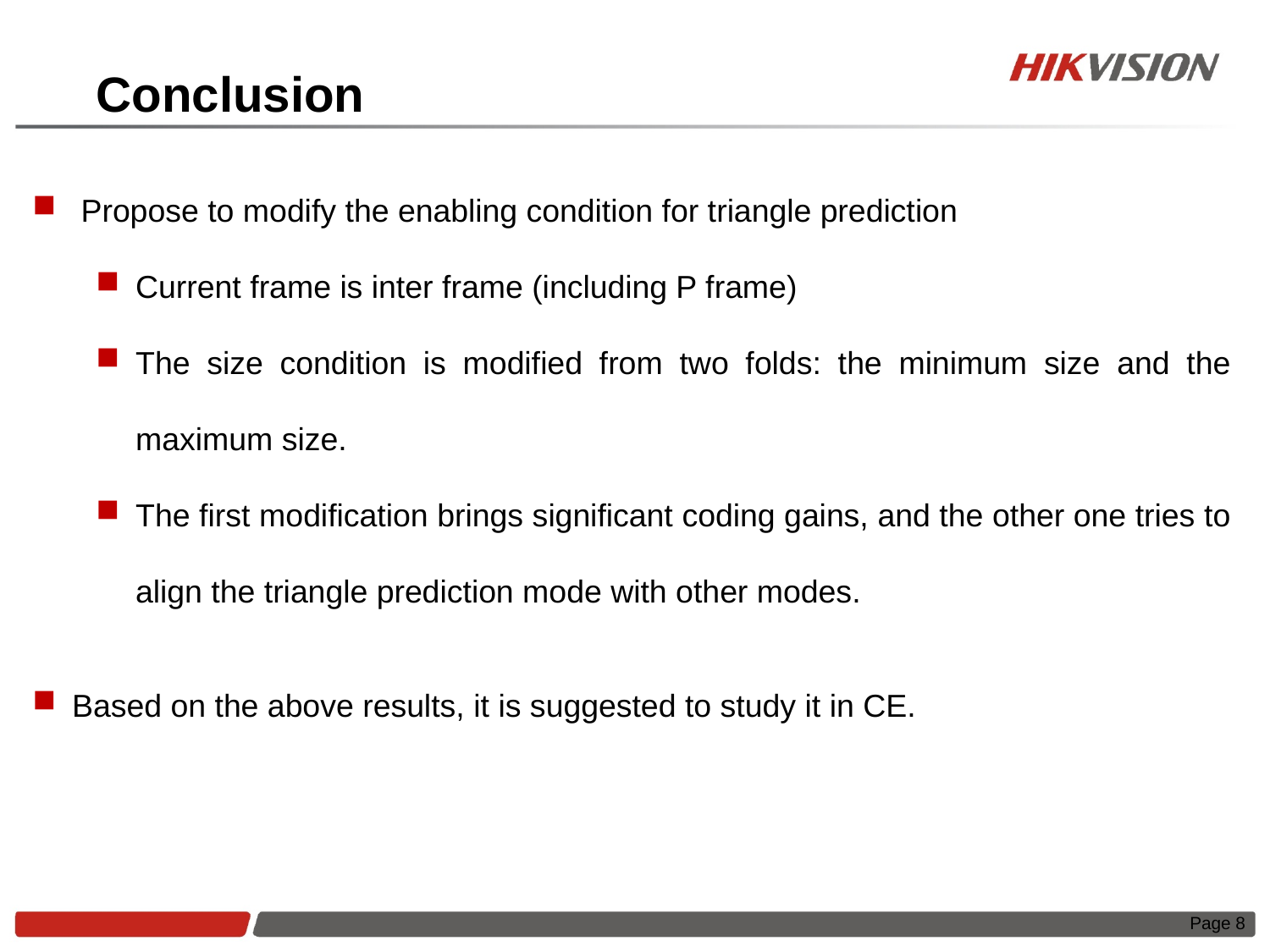

Conclusion
 Propose to modify the enabling condition for triangle prediction
Current frame is inter frame (including P frame)
The size condition is modified from two folds: the minimum size and the maximum size.
The first modification brings significant coding gains, and the other one tries to align the triangle prediction mode with other modes.

Based on the above results, it is suggested to study it in CE.

Page 8